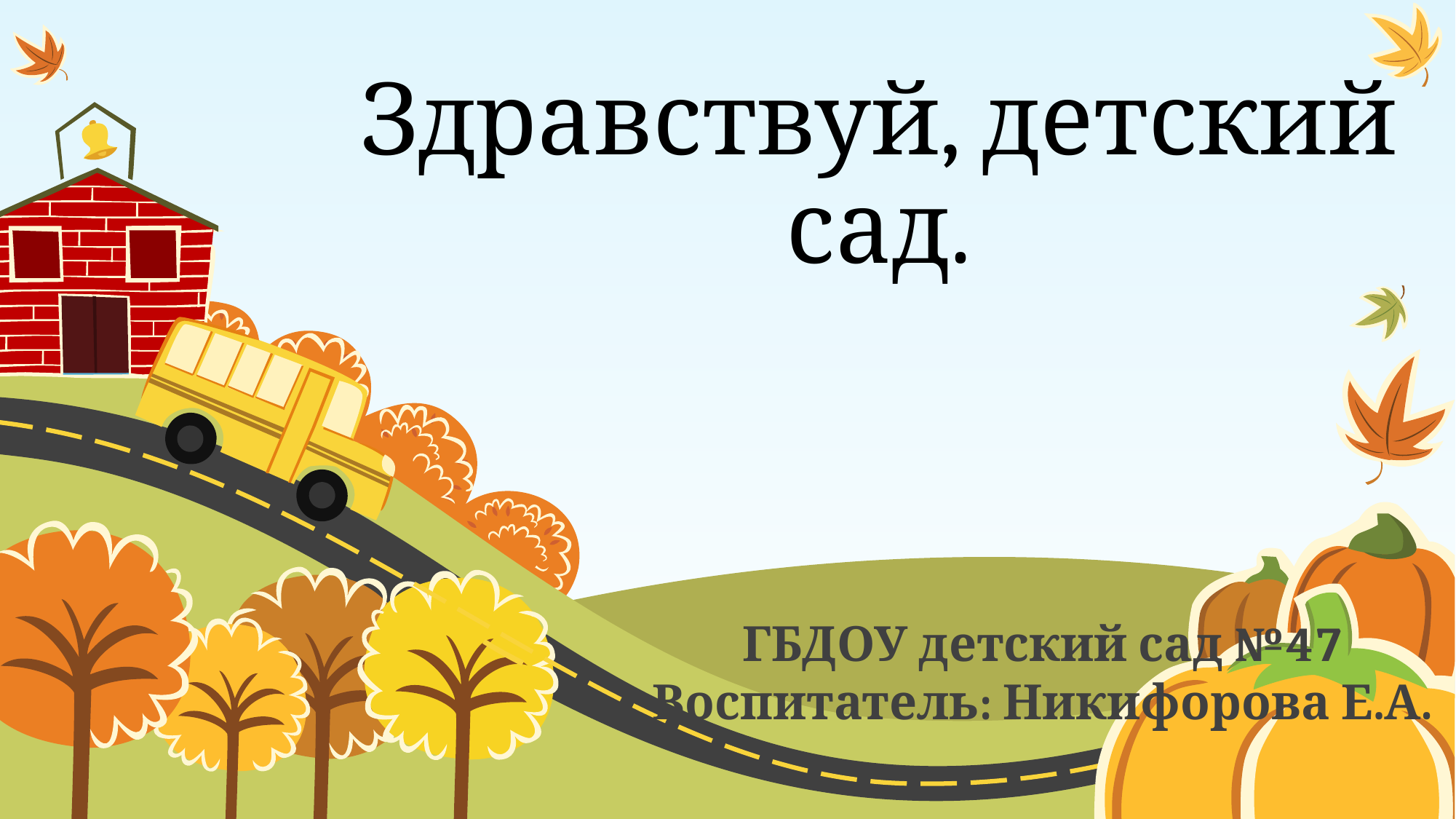

# Здравствуй, детский сад.
ГБДОУ детский сад №47
Воспитатель: Никифорова Е.А.